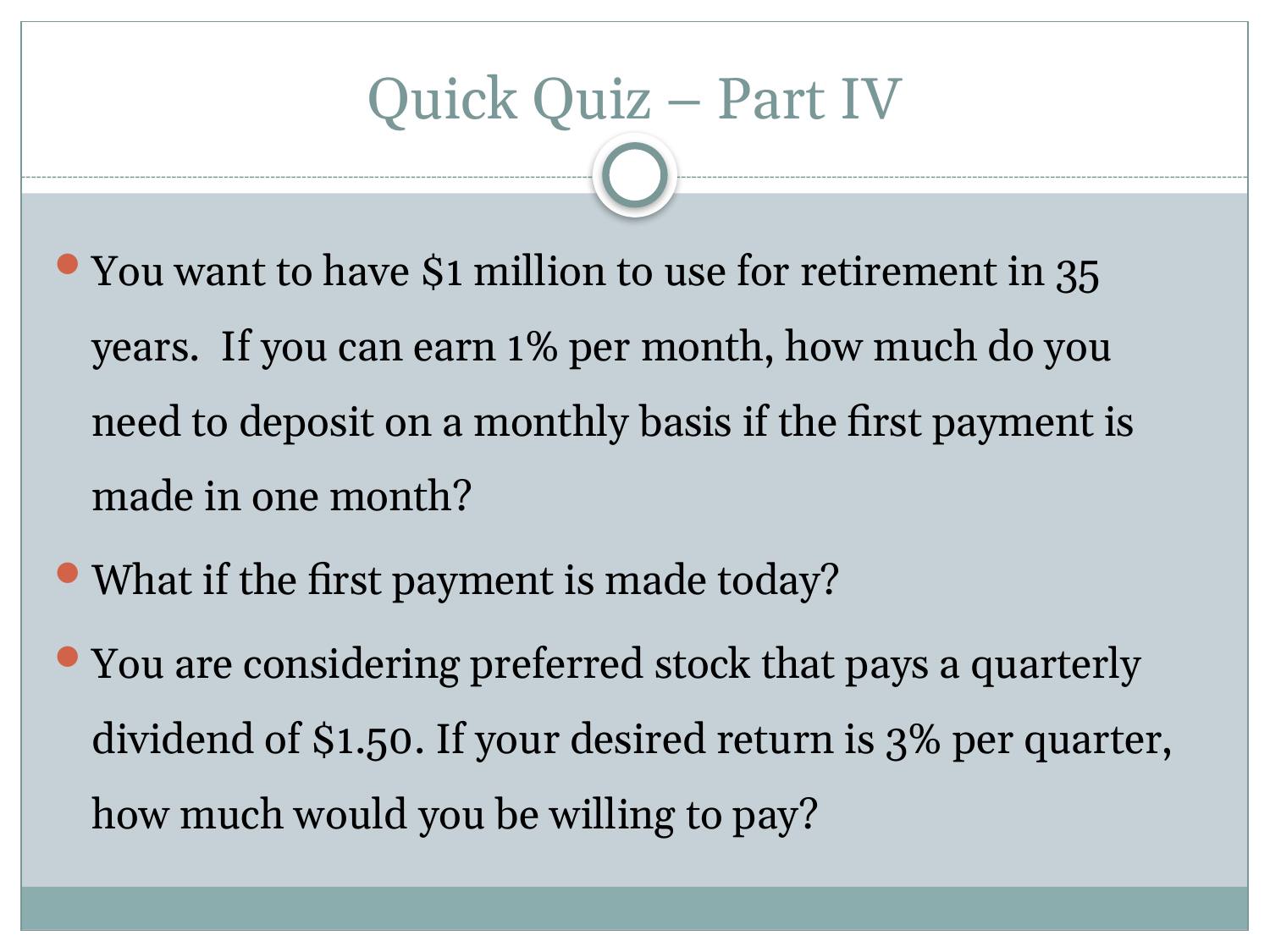

# Quick Quiz – Part IV
You want to have $1 million to use for retirement in 35 years.  If you can earn 1% per month, how much do you need to deposit on a monthly basis if the first payment is made in one month?
What if the first payment is made today?
You are considering preferred stock that pays a quarterly dividend of $1.50. If your desired return is 3% per quarter, how much would you be willing to pay?